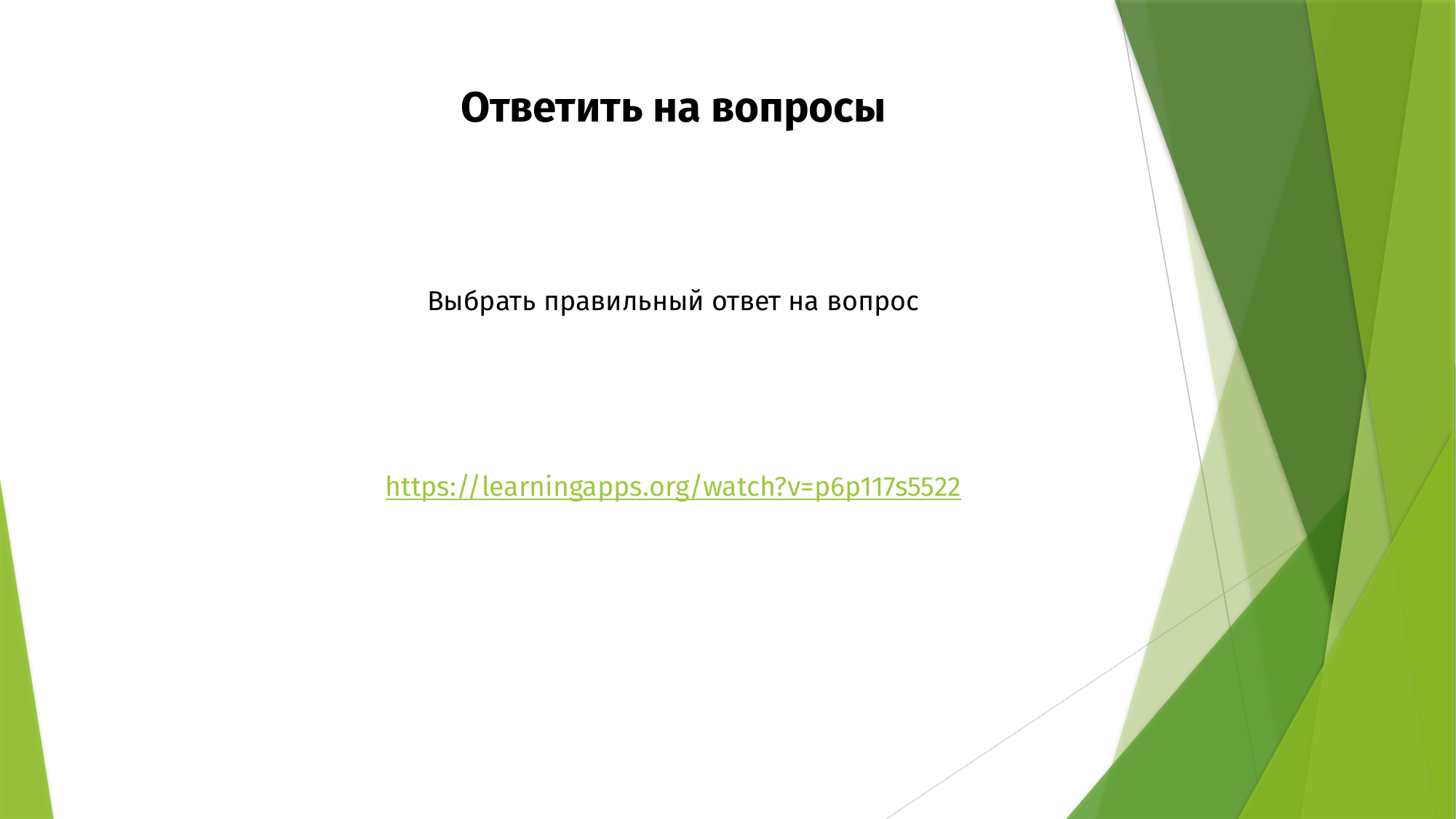

Ответить на вопросы
Выбрать правильный ответ на вопрос
https://learningapps.org/watch?v=p6p117s5522